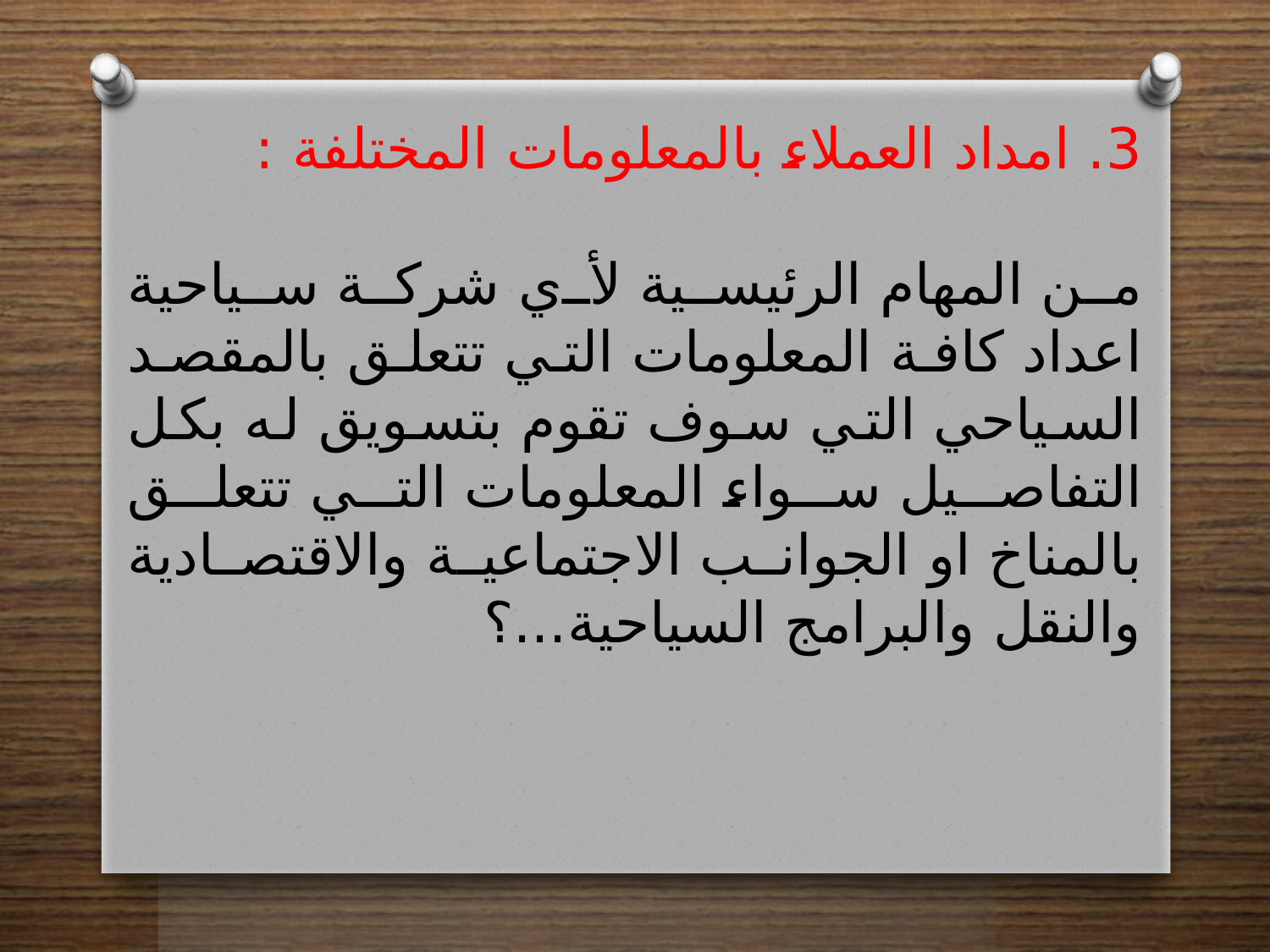

3. امداد العملاء بالمعلومات المختلفة :

من المهام الرئيسية لأي شركة سياحية اعداد كافة المعلومات التي تتعلق بالمقصد السياحي التي سوف تقوم بتسويق له بكل التفاصيل سواء المعلومات التي تتعلق بالمناخ او الجوانب الاجتماعية والاقتصادية والنقل والبرامج السياحية...؟